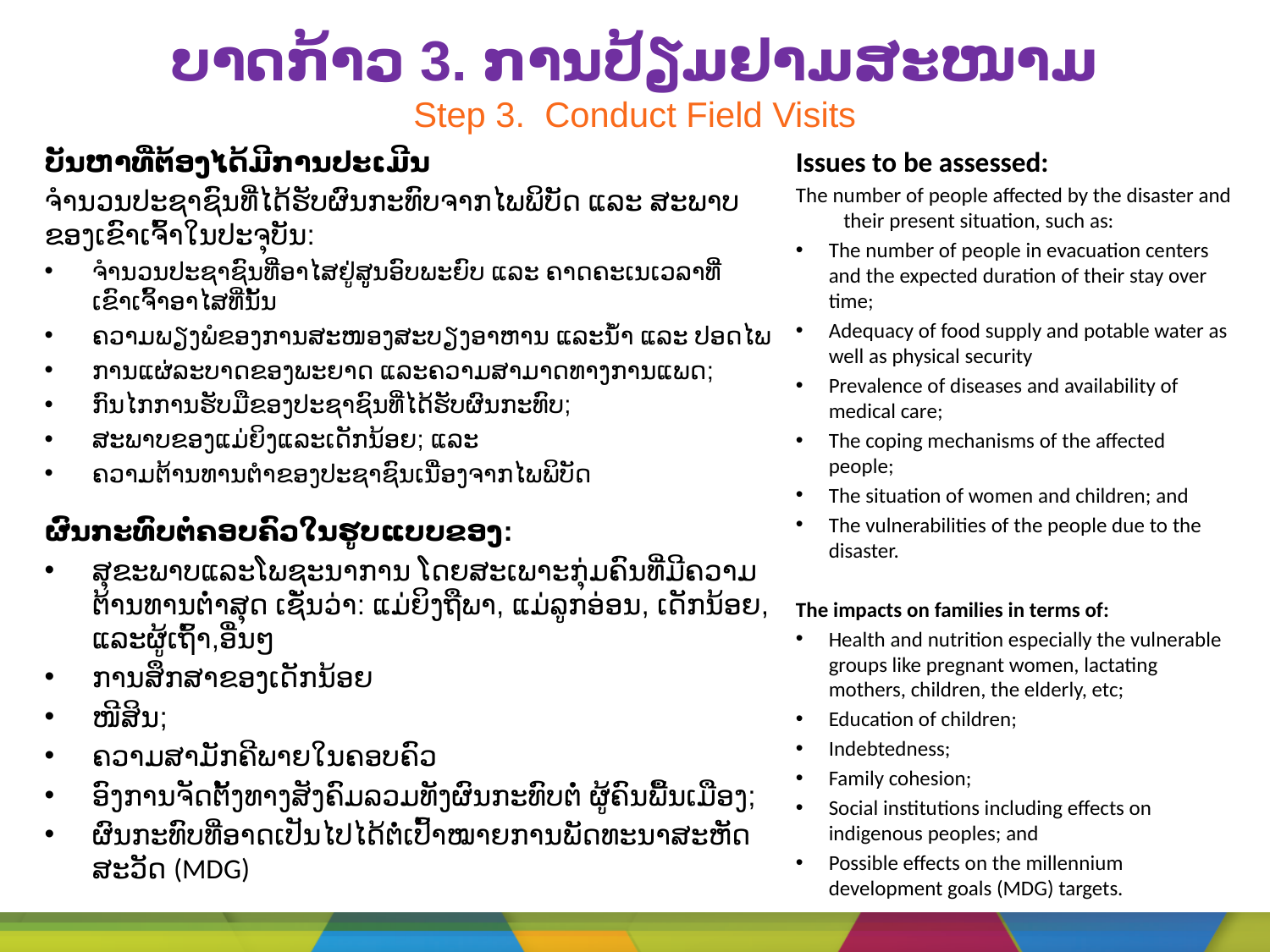

# ບາດກ້າວ 3. ການປ້ຽມຢາມສະໜາມ Step 3.  Conduct Field Visits
ບັນຫາທີ່ຕ້ອງໄດ້ມີການປະເມີນ
ຈຳນວນປະຊາຊົນທີ່ໄດ້ຮັບຜົນກະທົບຈາກໄພພິບັດ ແລະ ສະພາບຂອງເຂົາເຈົ້າໃນປະຈຸບັນ:
ຈຳນວນປະຊາຊົນທີ່ອາໄສຢູ່ສູູນອົບພະຍົບ ແລະ ຄາດຄະເນເວລາທີ່ເຂົາເຈົ້າອາໄສທີ່ນັ້ນ
ຄວາມພຽງພໍຂອງການສະໜອງສະບຽງອາຫານ ແລະນ້ຳ ແລະ ປອດໄພ
ການແຜ່ລະບາດຂອງພະຍາດ ແລະຄວາມສາມາດທາງການແພດ;
ກົນໄກການຮັບມືຂອງປະຊາຊົນທີ່ໄດ້ຮັບຜົນກະທົບ;
ສະພາບຂອງແມ່ຍິງແລະເດັກນ້ອຍ; ແລະ
ຄວາມຕ້ານທານຕໍາຂອງປະຊາຊົນເນື່ອງຈາກໄພພິບັດ

ຜົນກະທົບຕໍ່ຄອບຄົວໃນຮູບແບບຂອງ:
ສຸຂະພາບແລະໂພຊະນາການ ໂດຍສະເພາະກຸ່ມຄົນທີ່ມີຄວາມຕ້ານທານຕ່ຳສຸດ ເຊັ່ນວ່າ: ແມ່ຍິງຖືພາ, ແມ່ລູກອ່ອນ, ເດັກນ້ອຍ, ແລະຜູ້ເຖົ້າ,ອື່ນໆ
ການສຶກສາຂອງເດັກນ້ອຍ
ໜີສິນ;
ຄວາມສາມັກຄີພາຍໃນຄອບຄົວ
ອົງການຈັດຕັ້ງທາງສັງຄົມລວມທັງຜົນກະທົບຕໍ່ ຜູ້ຄົນພື້ນເມືອງ;
ຜົນກະທົບທີ່ອາດເປັນໄປໄດ້ຕໍ່ເປົ້າໝາຍການພັດທະນາສະຫັດສະວັດ (MDG)

Issues to be assessed:
The number of people affected by the disaster and their present situation, such as:
The number of people in evacuation centers and the expected duration of their stay over time;
Adequacy of food supply and potable water as well as physical security
Prevalence of diseases and availability of medical care;
The coping mechanisms of the affected people;
The situation of women and children; and
The vulnerabilities of the people due to the disaster.

The impacts on families in terms of:
Health and nutrition especially the vulnerable groups like pregnant women, lactating mothers, children, the elderly, etc;
Education of children;
Indebtedness;
Family cohesion;
Social institutions including effects on indigenous peoples; and
Possible effects on the millennium development goals (MDG) targets.